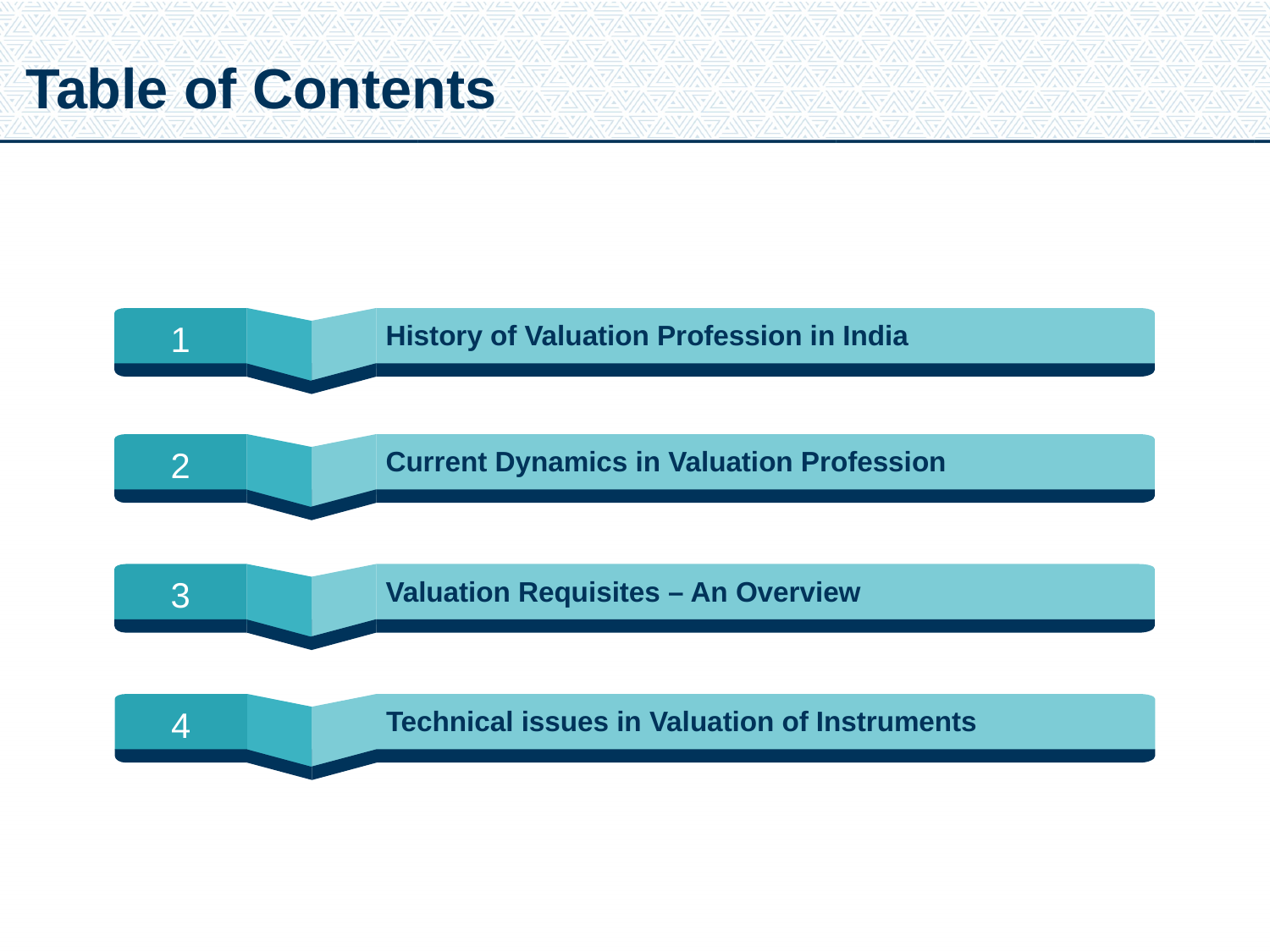

Table of Contents
1

History of Valuation Profession in India

2

Current Dynamics in Valuation Profession

3

Valuation Requisites – An Overview

4

Technical issues in Valuation of Instruments